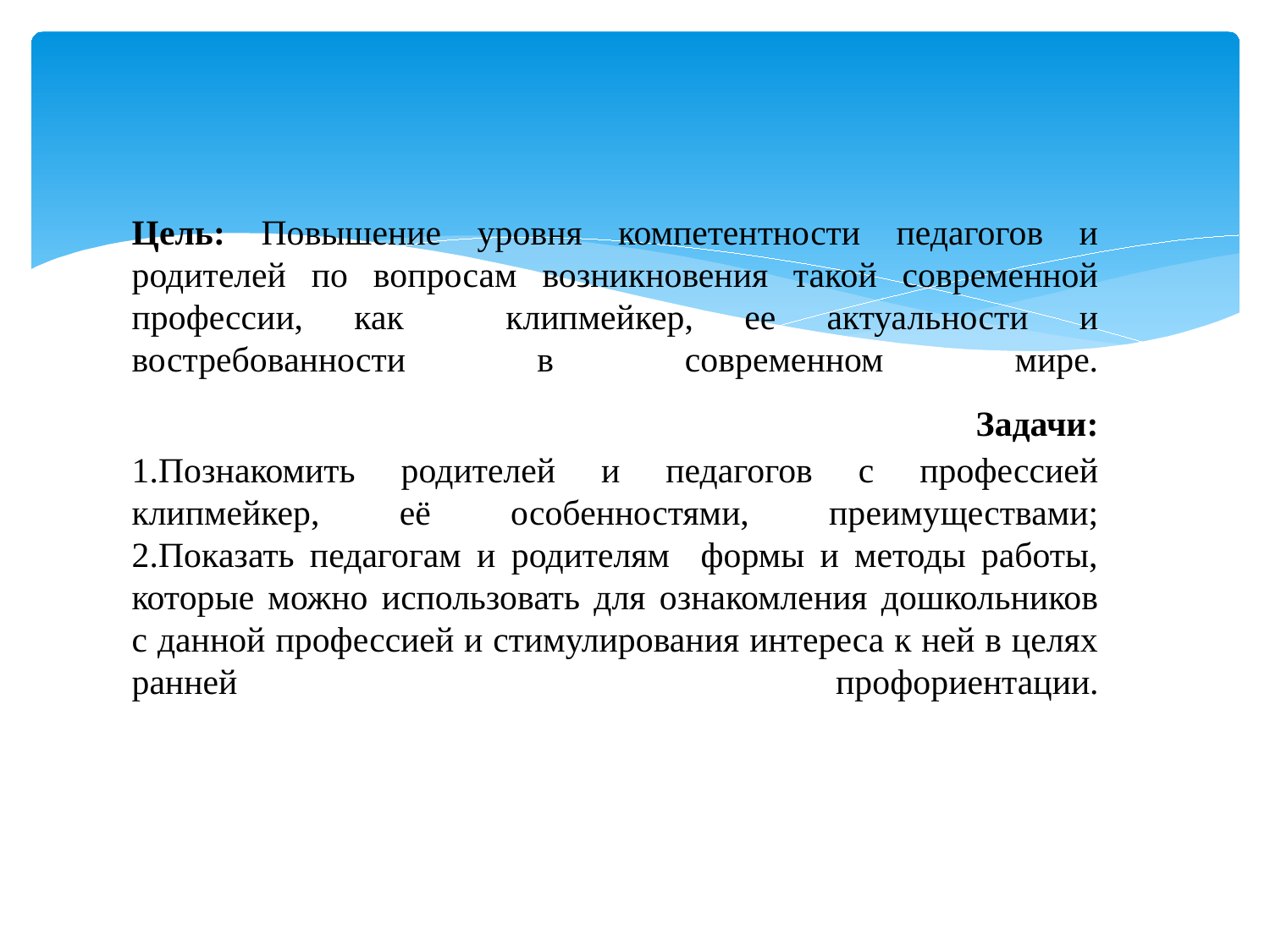

# Цель: Повышение уровня компетентности педагогов и родителей по вопросам возникновения такой современной профессии, как  клипмейкер, ее актуальности и востребованности в современном мире. Задачи: 1.Познакомить родителей и педагогов с профессией клипмейкер, её особенностями, преимуществами; 2.Показать педагогам и родителям  формы и методы работы, которые можно использовать для ознакомления дошкольников с данной профессией и стимулирования интереса к ней в целях ранней профориентации.